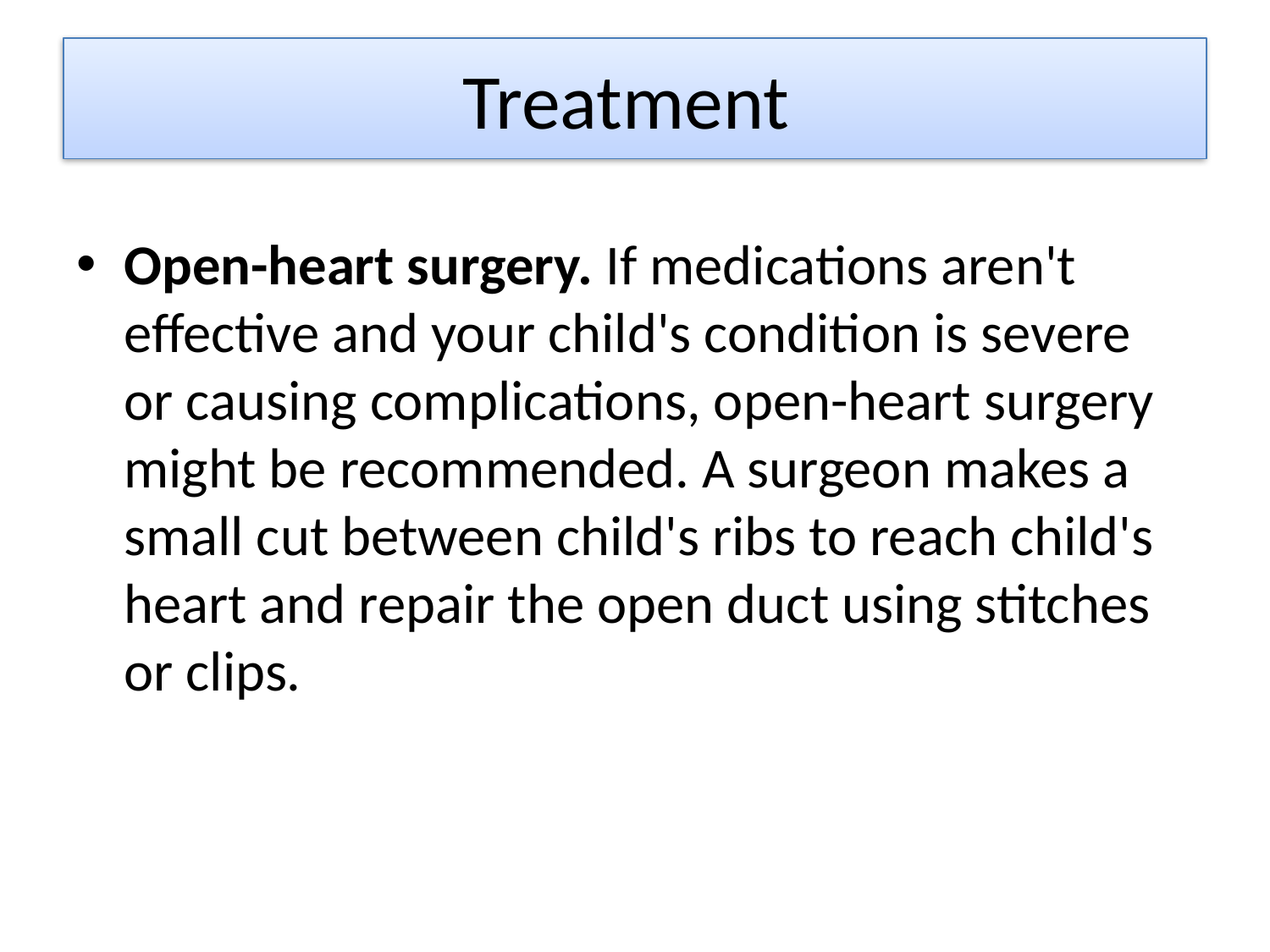

# Treatment
Open-heart surgery. If medications aren't effective and your child's condition is severe or causing complications, open-heart surgery might be recommended. A surgeon makes a small cut between child's ribs to reach child's heart and repair the open duct using stitches or clips.